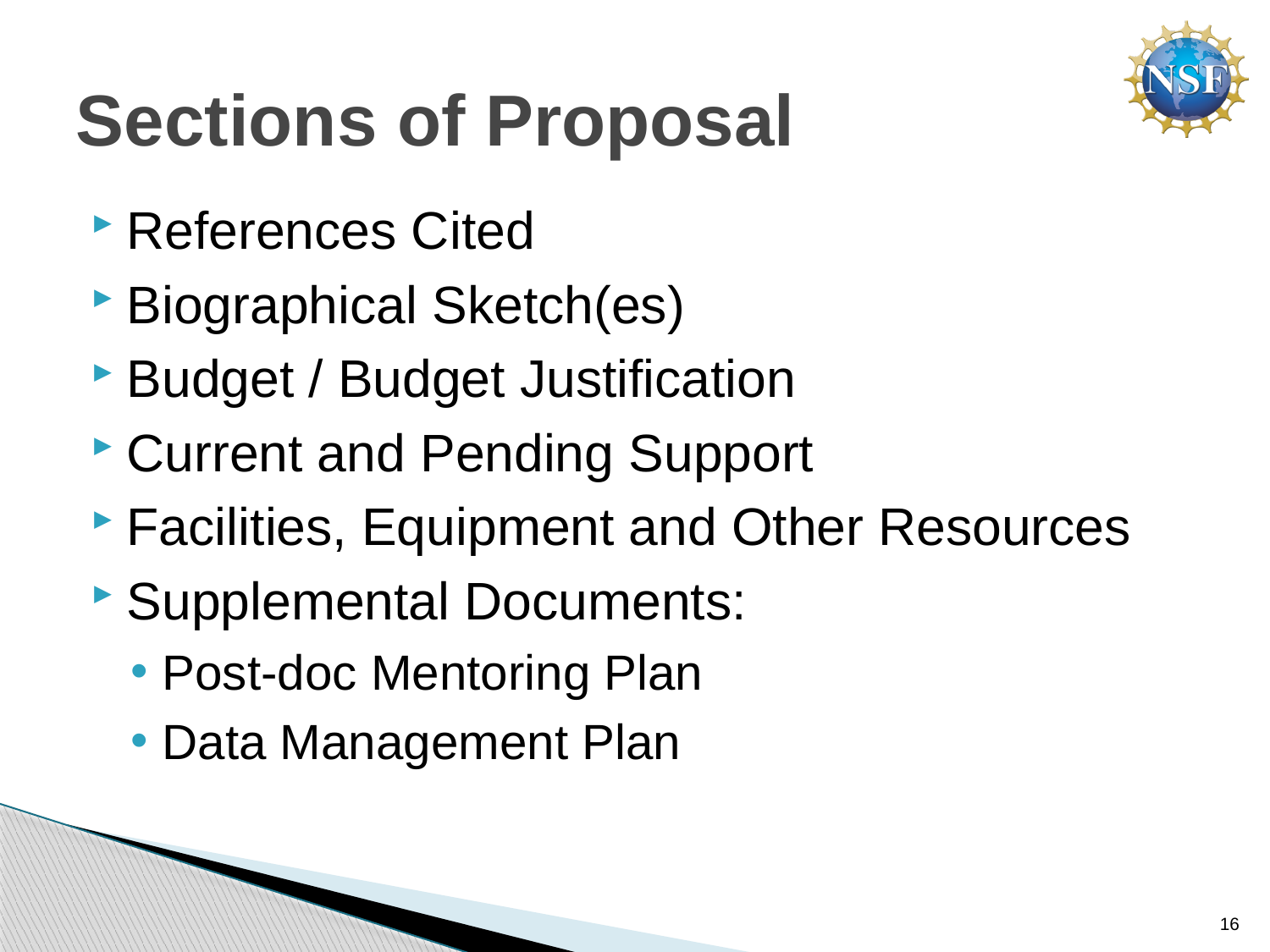

# Sections of Proposal
References Cited
Biographical Sketch(es)
Budget / Budget Justification
Current and Pending Support
Facilities, Equipment and Other Resources
Supplemental Documents:
Post-doc Mentoring Plan
Data Management Plan
16